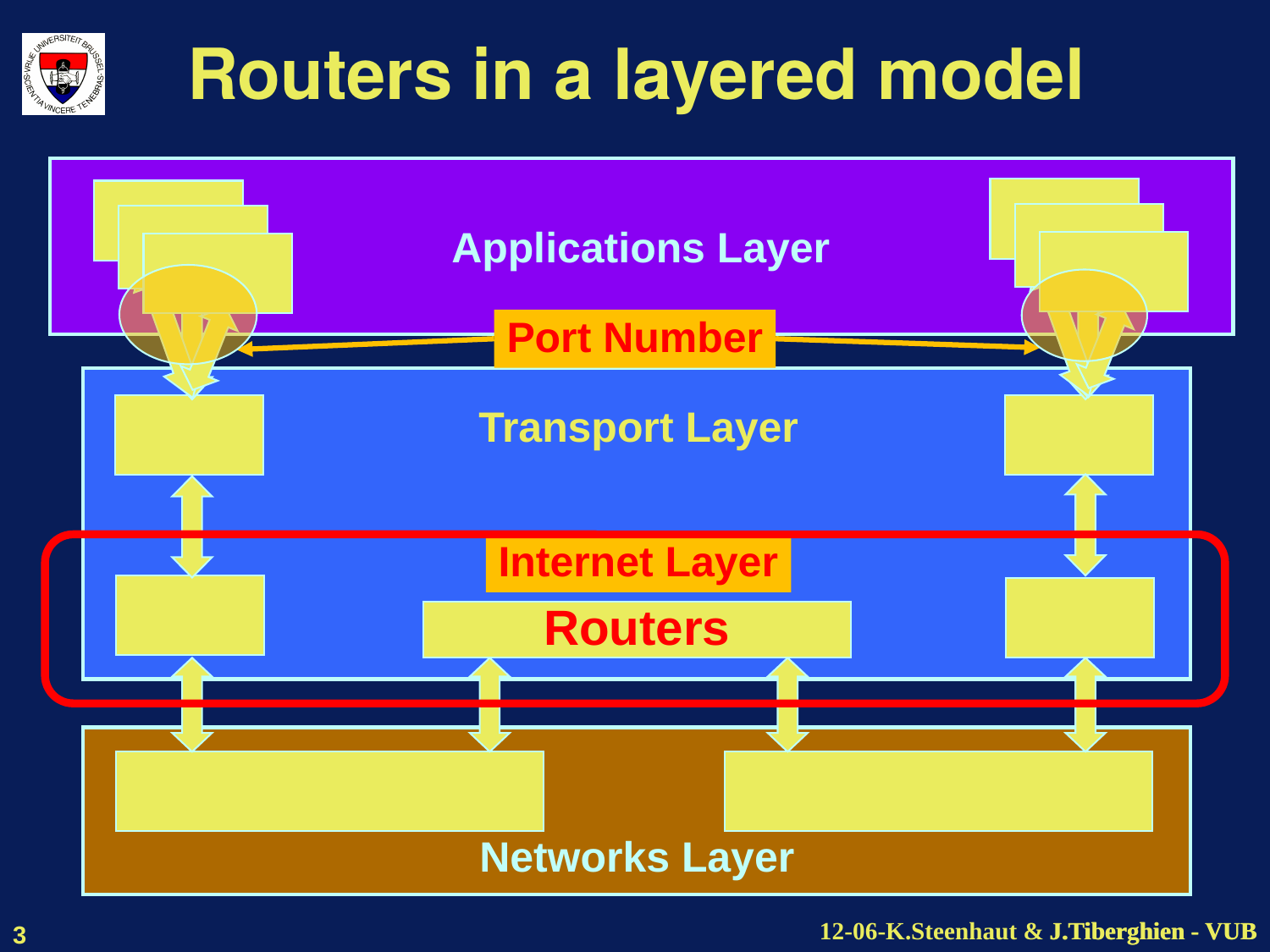

# Routers in a layered model

Applications Layer

Port Number

Transport Layer

Internet Layer

Routers

Networks Layer
3